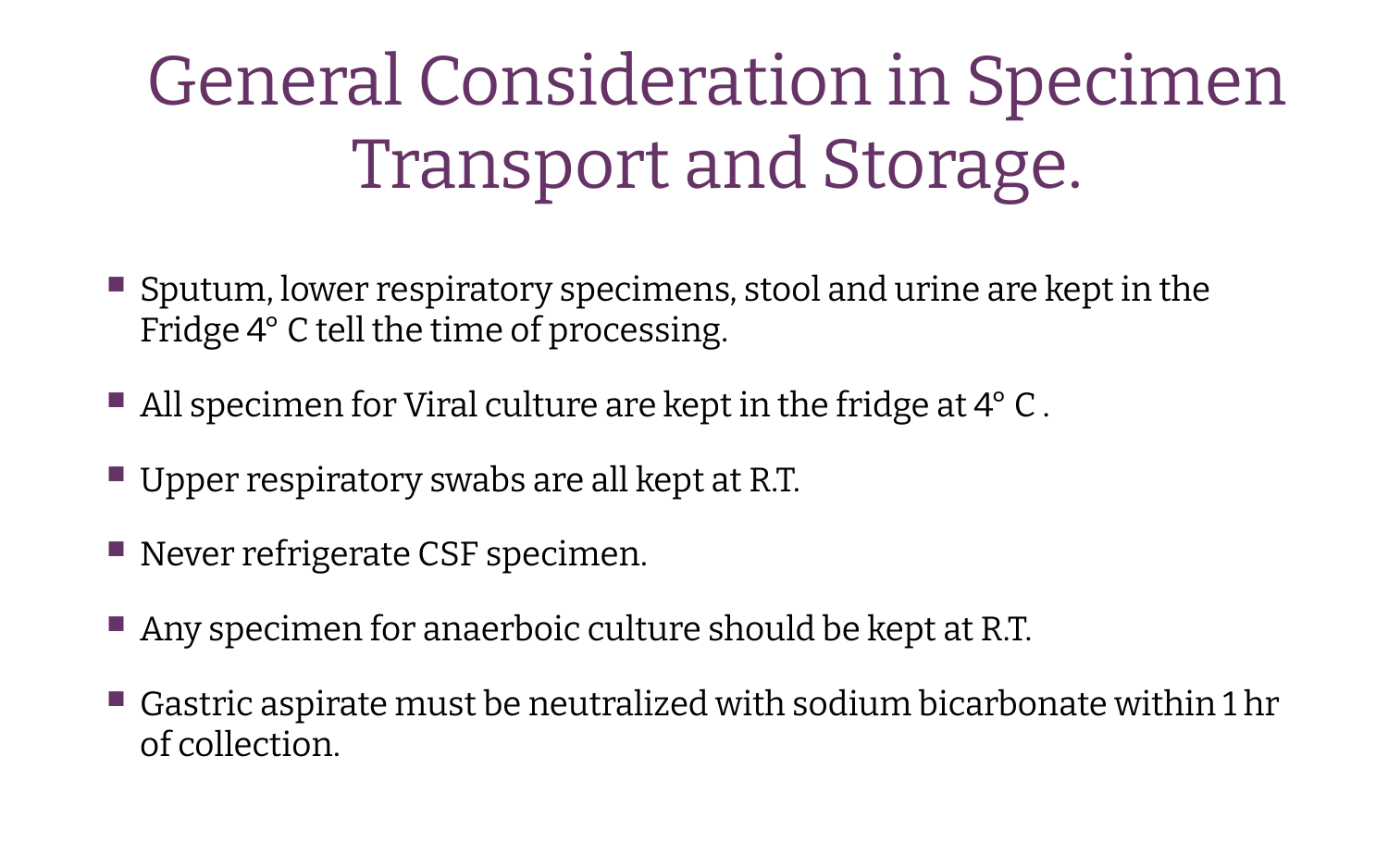

# General Consideration in Specimen Transport and Storage.
Sputum, lower respiratory specimens, stool and urine are kept in the Fridge 4° C tell the time of processing.
All specimen for Viral culture are kept in the fridge at 4° C .
Upper respiratory swabs are all kept at R.T.
Never refrigerate CSF specimen.
Any specimen for anaerboic culture should be kept at R.T.
Gastric aspirate must be neutralized with sodium bicarbonate within 1 hr of collection.